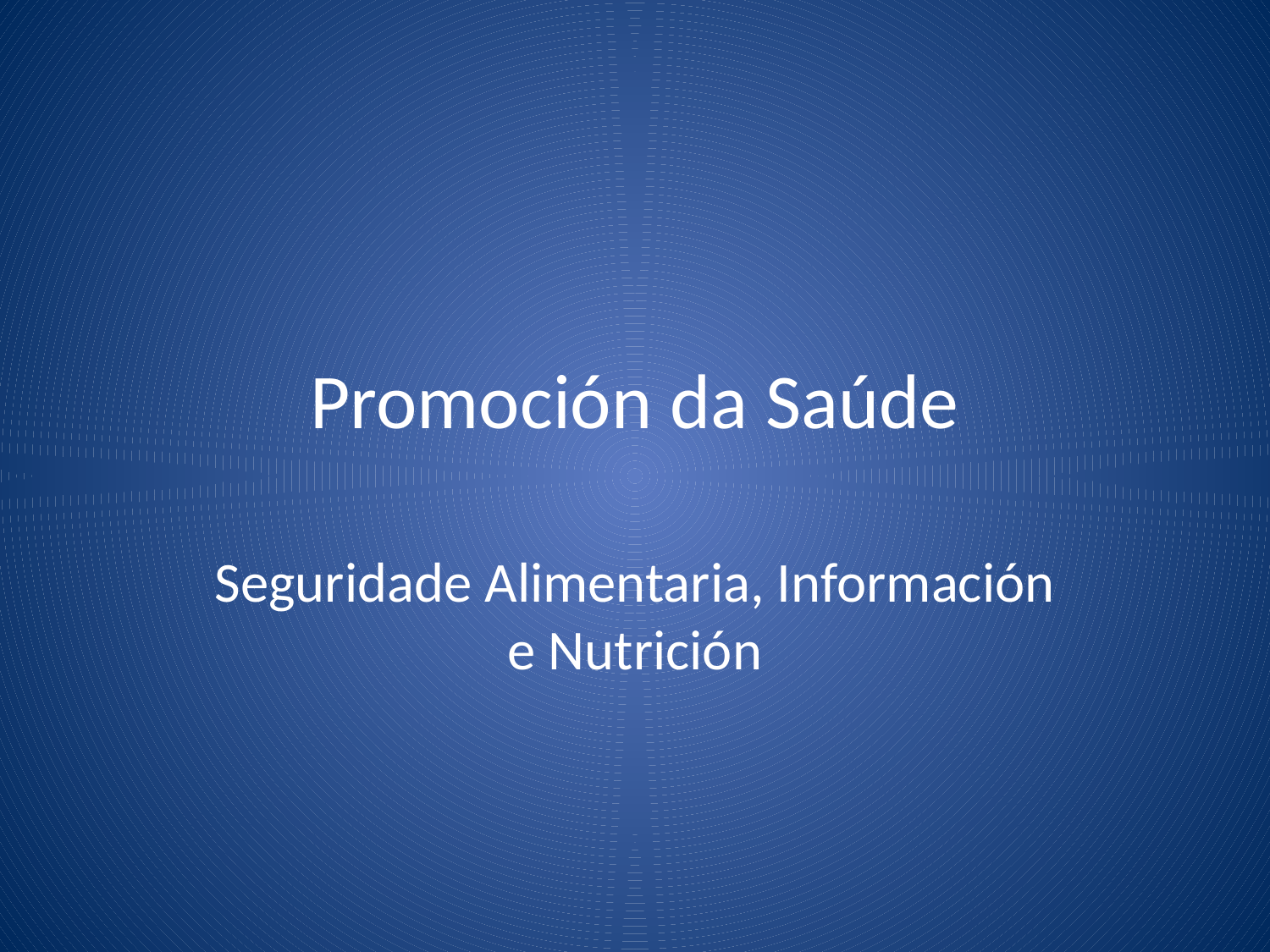

# Promoción da Saúde
Seguridade Alimentaria, Información e Nutrición